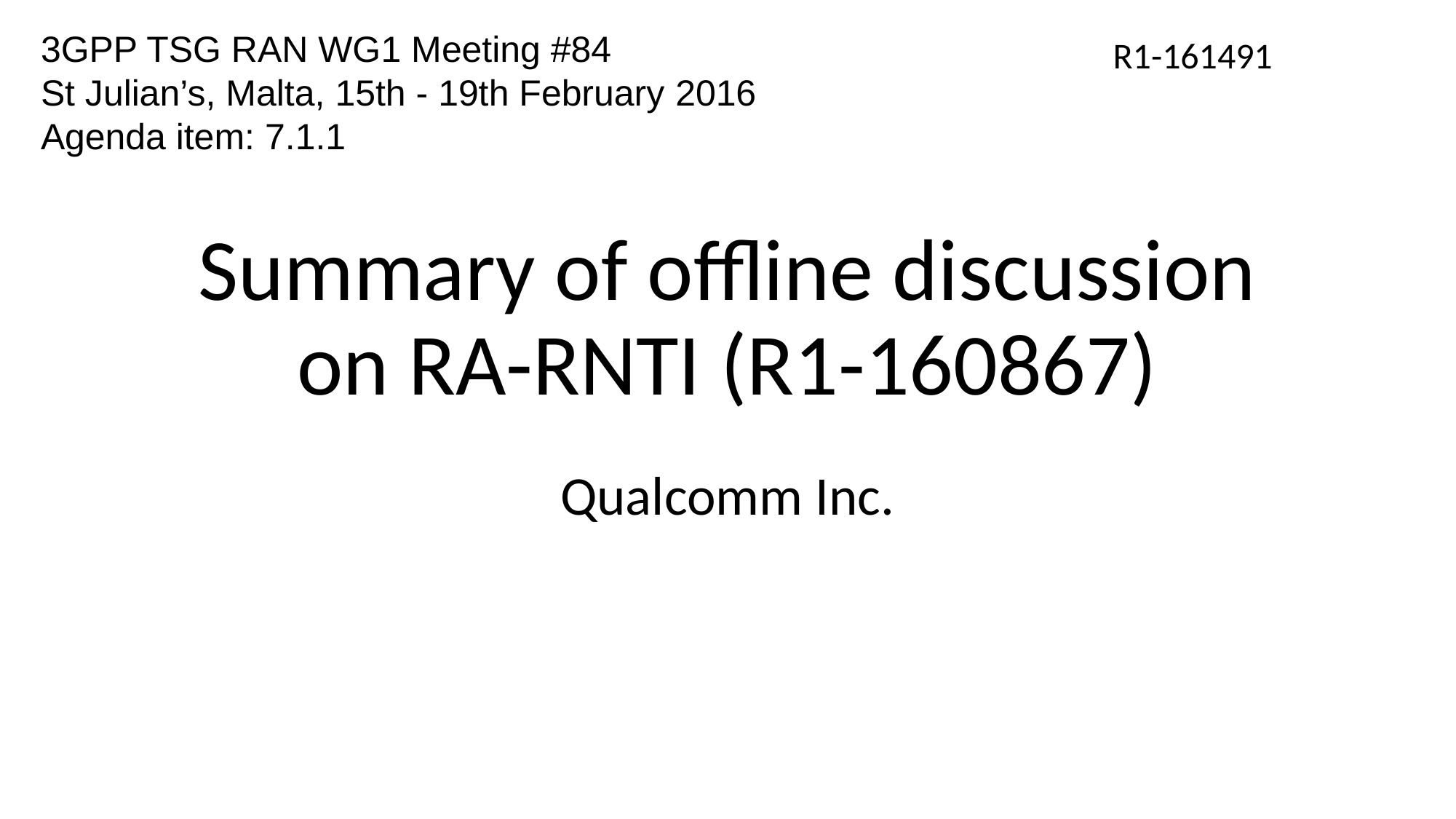

3GPP TSG RAN WG1 Meeting #84
St Julian’s, Malta, 15th - 19th February 2016
Agenda item: 7.1.1
R1-161491
# Summary of offline discussion on RA-RNTI (R1-160867)
Qualcomm Inc.